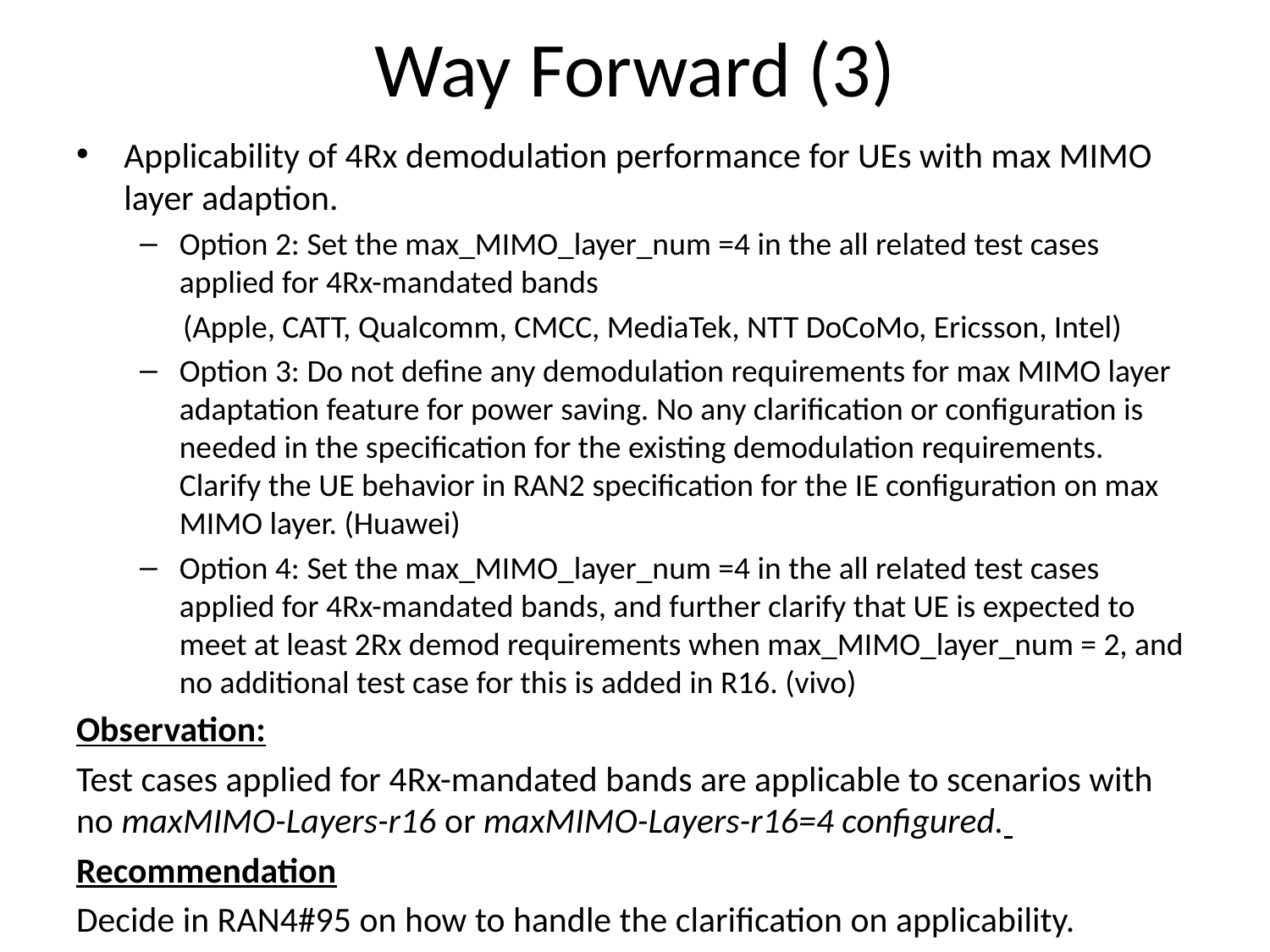

# Way Forward (3)
Applicability of 4Rx demodulation performance for UEs with max MIMO layer adaption.
Option 2: Set the max_MIMO_layer_num =4 in the all related test cases applied for 4Rx-mandated bands
      (Apple, CATT, Qualcomm, CMCC, MediaTek, NTT DoCoMo, Ericsson, Intel)
Option 3: Do not define any demodulation requirements for max MIMO layer adaptation feature for power saving. No any clarification or configuration is needed in the specification for the existing demodulation requirements. Clarify the UE behavior in RAN2 specification for the IE configuration on max MIMO layer. (Huawei)
Option 4: Set the max_MIMO_layer_num =4 in the all related test cases applied for 4Rx-mandated bands, and further clarify that UE is expected to meet at least 2Rx demod requirements when max_MIMO_layer_num = 2, and no additional test case for this is added in R16. (vivo)
Observation:
Test cases applied for 4Rx-mandated bands are applicable to scenarios with no maxMIMO-Layers-r16 or maxMIMO-Layers-r16=4 configured.
Recommendation
Decide in RAN4#95 on how to handle the clarification on applicability.